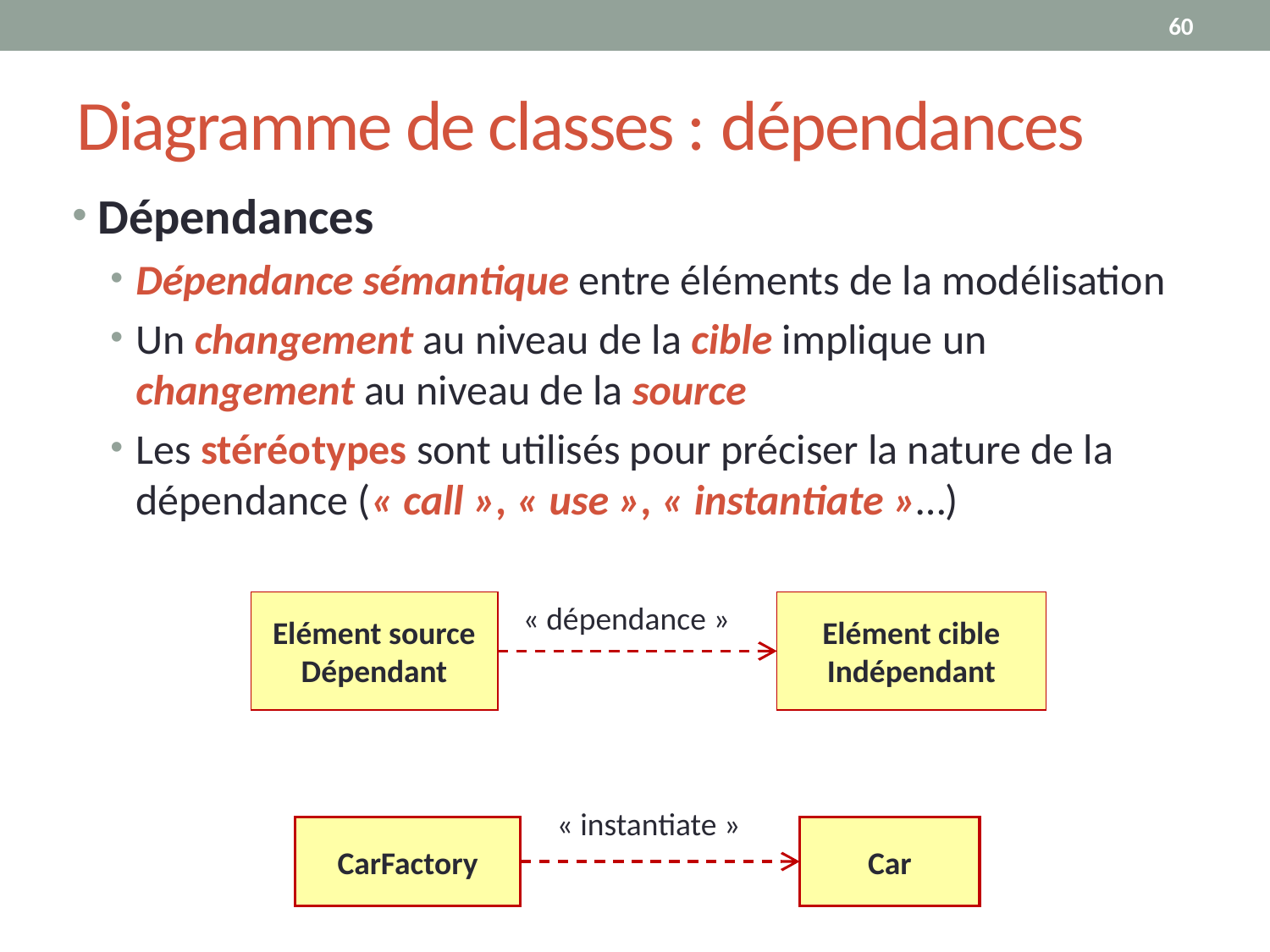

60
# Diagramme de classes : dépendances
Dépendances
Dépendance sémantique entre éléments de la modélisation
Un changement au niveau de la cible implique un changement au niveau de la source
Les stéréotypes sont utilisés pour préciser la nature de la dépendance (« call », « use », « instantiate »…)

Elément source
Dépendant
« dépendance »
Elément cible
Indépendant
« instantiate »
CarFactory
Car